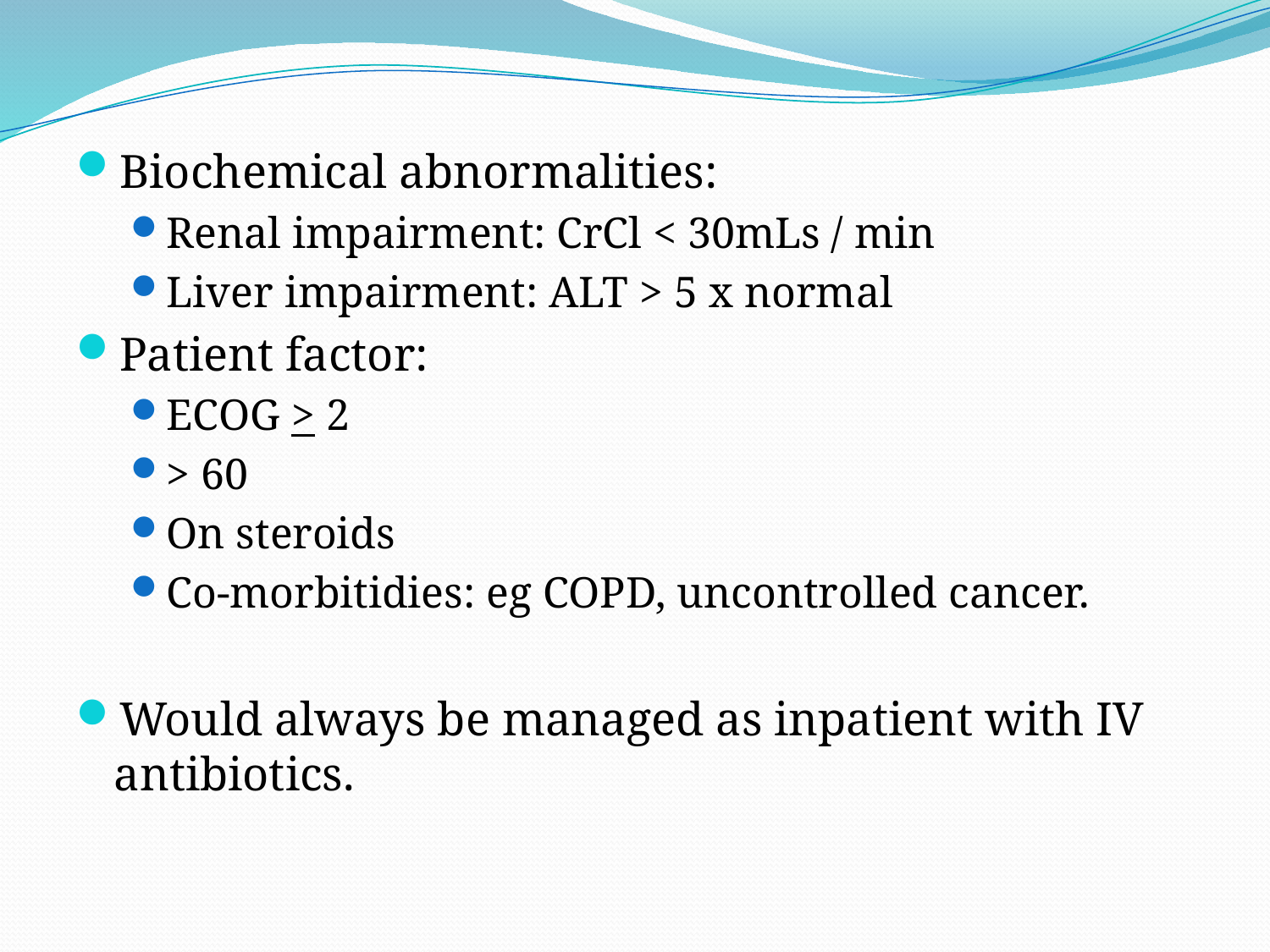

Biochemical abnormalities:
Renal impairment: CrCl < 30mLs / min
Liver impairment: ALT > 5 x normal
Patient factor:
ECOG > 2
> 60
On steroids
Co-morbitidies: eg COPD, uncontrolled cancer.

Would always be managed as inpatient with IV antibiotics.